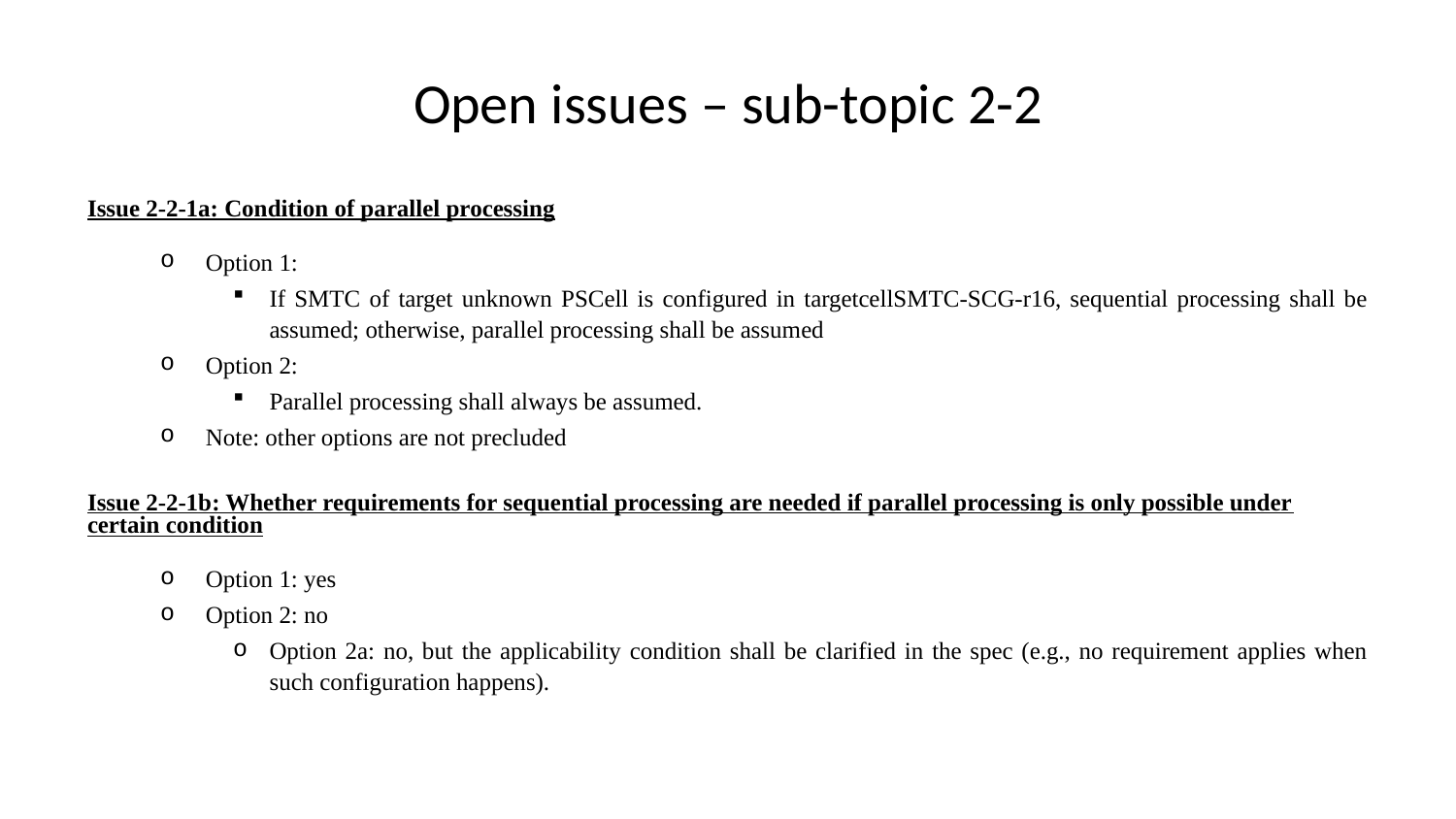

# Open issues – sub-topic 2-2
Issue 2-2-1a: Condition of parallel processing
Option 1:
If SMTC of target unknown PSCell is configured in targetcellSMTC-SCG-r16, sequential processing shall be assumed; otherwise, parallel processing shall be assumed
Option 2:
Parallel processing shall always be assumed.
Note: other options are not precluded

Issue 2-2-1b: Whether requirements for sequential processing are needed if parallel processing is only possible under certain condition
Option 1: yes
Option 2: no
Option 2a: no, but the applicability condition shall be clarified in the spec (e.g., no requirement applies when such configuration happens).